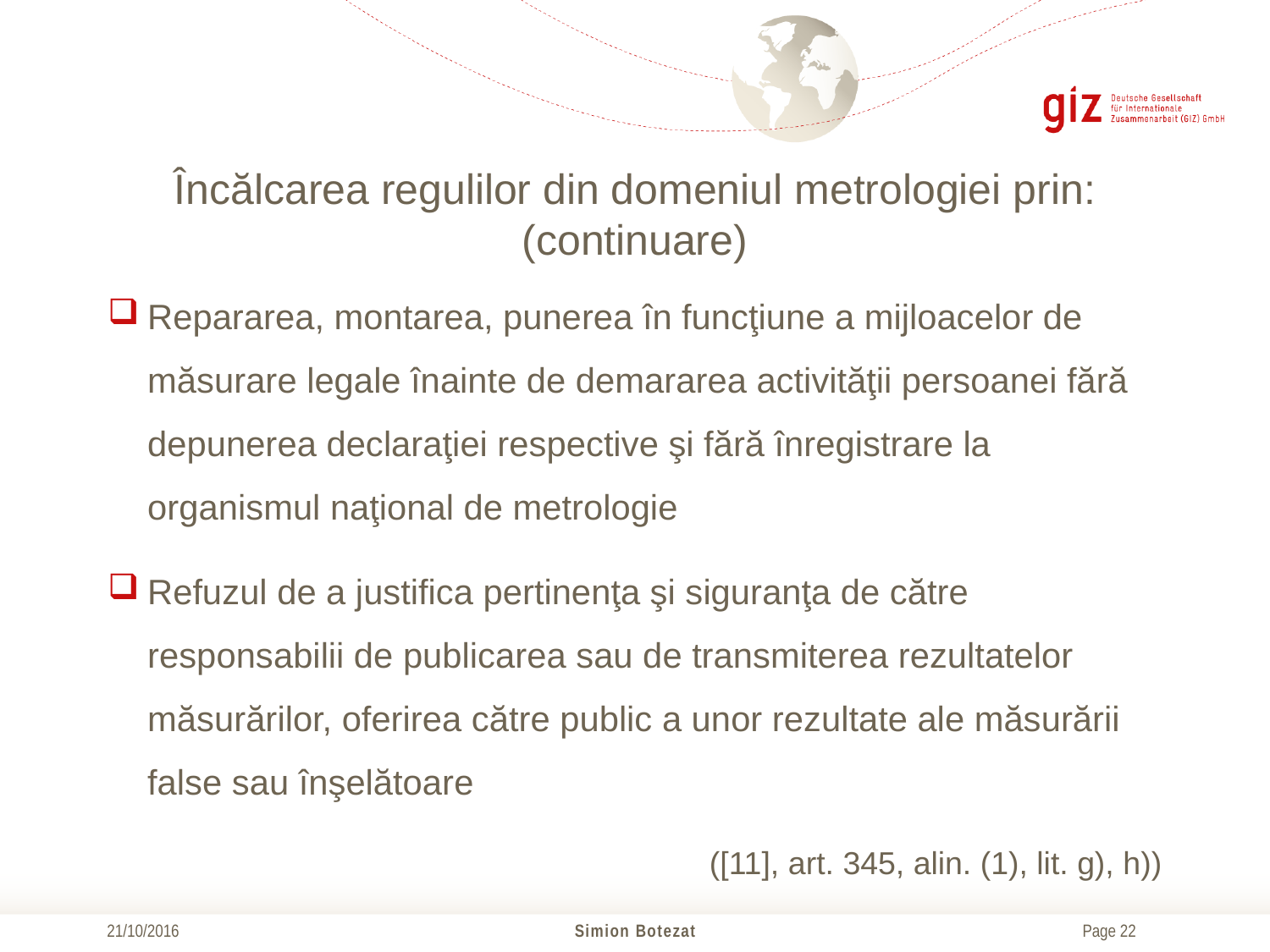

# Încălcarea regulilor din domeniul metrologiei prin: (continuare)
Repararea, montarea, punerea în funcţiune a mijloacelor de măsurare legale înainte de demararea activităţii persoanei fără depunerea declaraţiei respective şi fără înregistrare la organismul naţional de metrologie
Refuzul de a justifica pertinenţa şi siguranţa de către responsabilii de publicarea sau de transmiterea rezultatelor măsurărilor, oferirea către public a unor rezultate ale măsurării false sau înşelătoare
([11], art. 345, alin. (1), lit. g), h))

21/10/2016
Simion Botezat